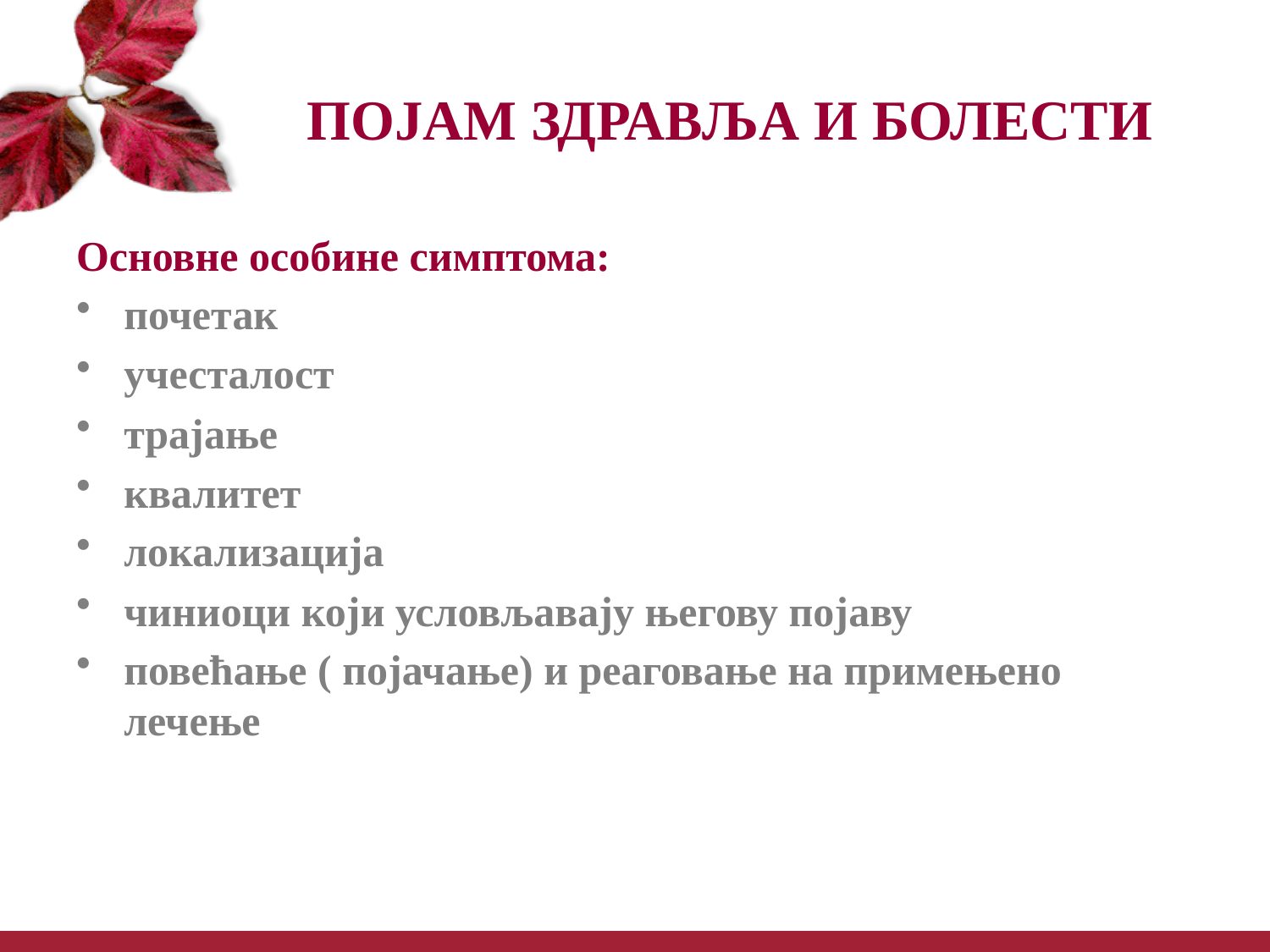

# ПОЈАМ ЗДРАВЉА И БОЛЕСТИ
Основне особине симптома:
почетак
учесталост
трајање
квалитет
локализација
чиниоци који условљавају његову појаву
повећање ( појачање) и реаговање на примењено лечење